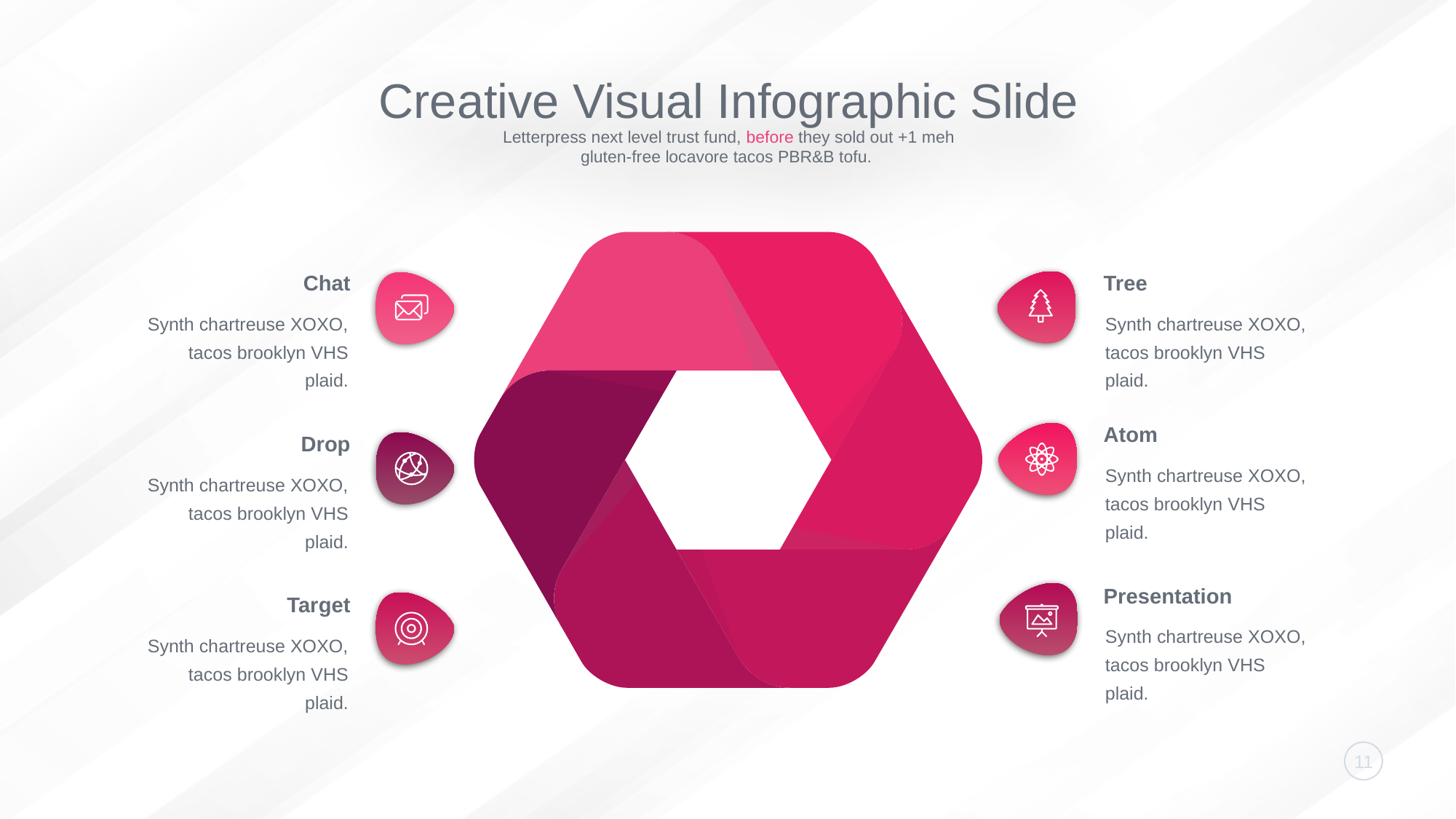

Creative Visual Infographic Slide
Letterpress next level trust fund, before they sold out +1 meh gluten-free locavore tacos PBR&B tofu.

Tree

Synth chartreuse XOXO, tacos brooklyn VHS plaid.
Chat

Synth chartreuse XOXO, tacos brooklyn VHS plaid.

Atom

Synth chartreuse XOXO, tacos brooklyn VHS plaid.

Drop

Synth chartreuse XOXO, tacos brooklyn VHS plaid.

Presentation

Synth chartreuse XOXO, tacos brooklyn VHS plaid.

Target

Synth chartreuse XOXO, tacos brooklyn VHS plaid.